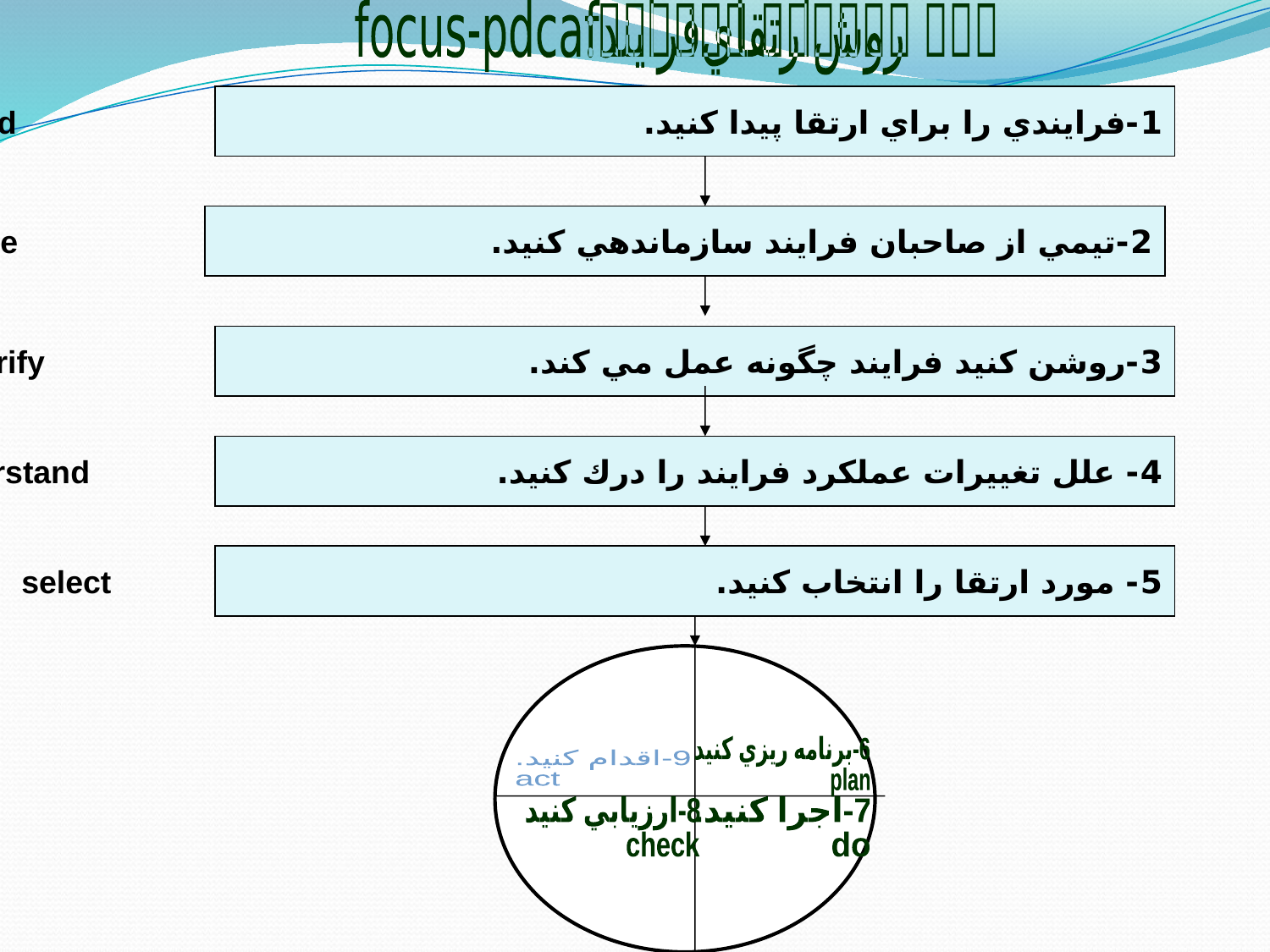

روش ارتقاي فرايند:focus-pdca
1-فرايندي را براي ارتقا پيدا كنيد.                                                         find

2-تيمي از صاحبان فرايند سازماندهي كنيد.                                           organize

3-روشن كنيد فرايند چگونه عمل مي كند.                                            clarify

4- علل تغييرات عملكرد فرايند را درك كنيد.                                     understand

5- مورد ارتقا را انتخاب كنيد.                                                       select

9-اقدام كنيد.
act
6-برنامه ريزي كنيد
plan

8-ارزيابي كنيد
check
7-اجرا كنيد.
do